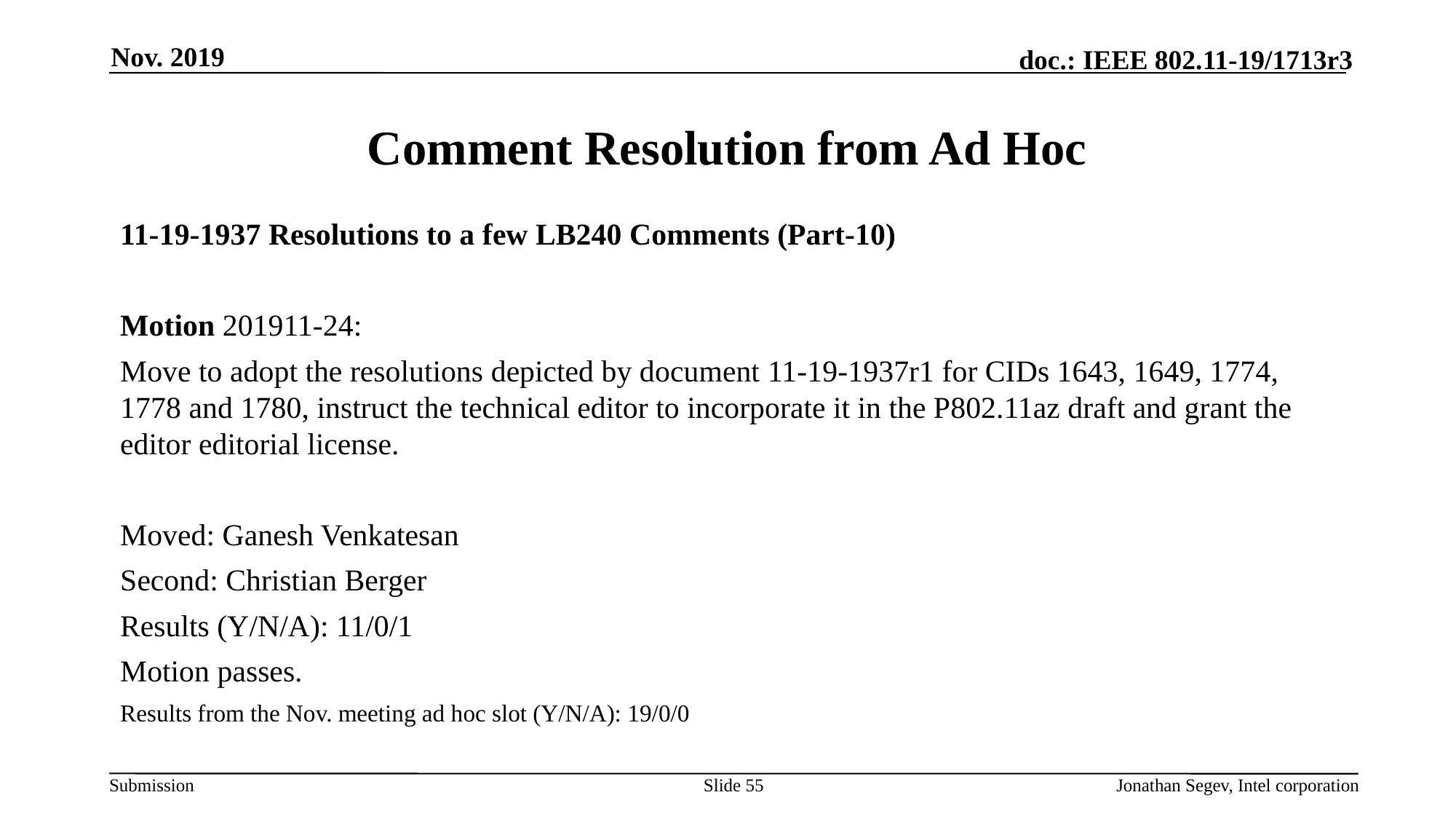

Nov. 2019
# Comment Resolution from Ad Hoc
11-19-1937 Resolutions to a few LB240 Comments (Part-10)

Motion 201911-24:
Move to adopt the resolutions depicted by document 11-19-1937r1 for CIDs 1643, 1649, 1774, 1778 and 1780, instruct the technical editor to incorporate it in the P802.11az draft and grant the editor editorial license.

Moved: Ganesh Venkatesan
Second: Christian Berger
Results (Y/N/A): 11/0/1
Motion passes.
Results from the Nov. meeting ad hoc slot (Y/N/A): 19/0/0

Slide 55
Jonathan Segev, Intel corporation